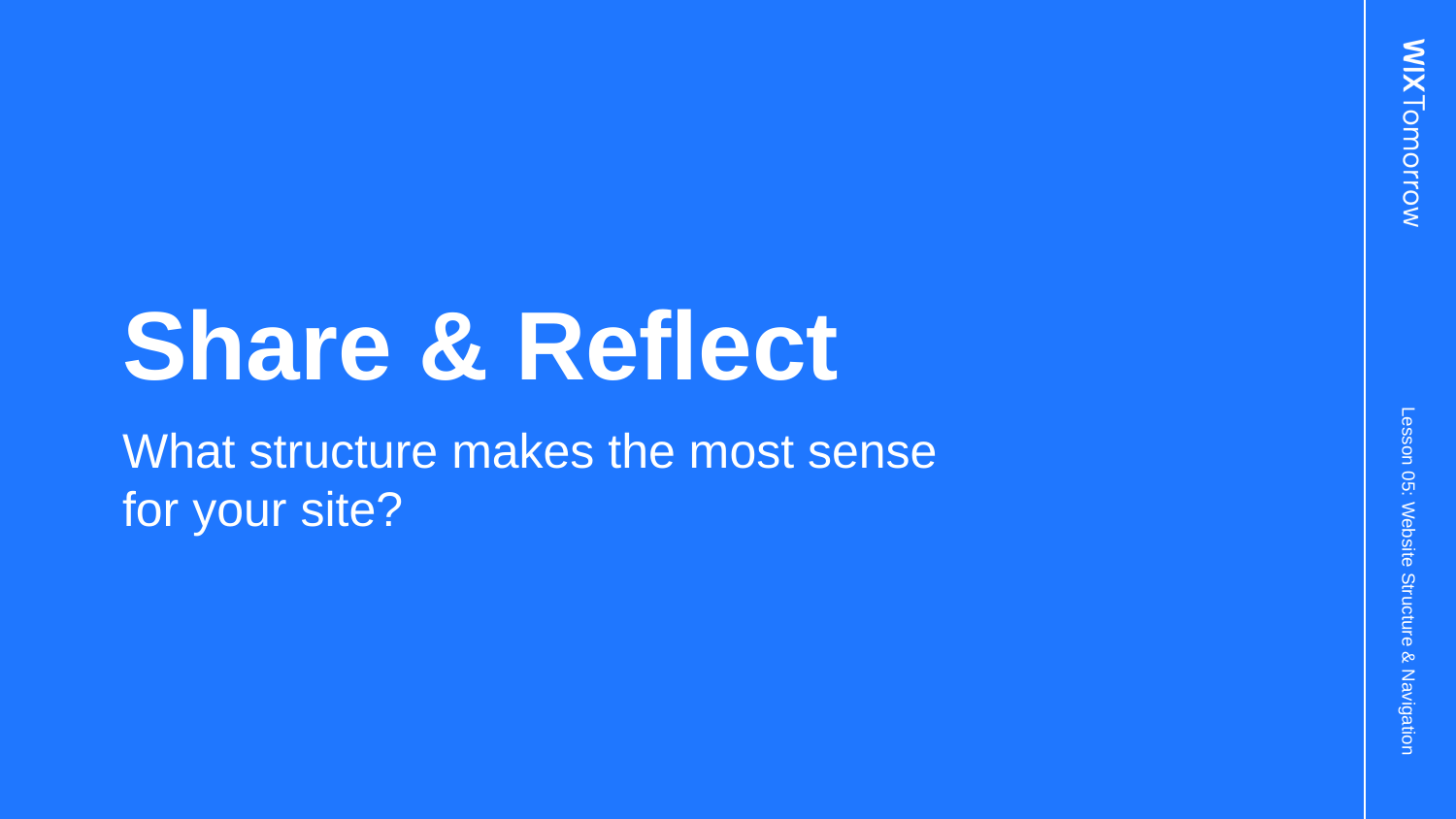

# Share & Reflect
What structure makes the most sense for your site?